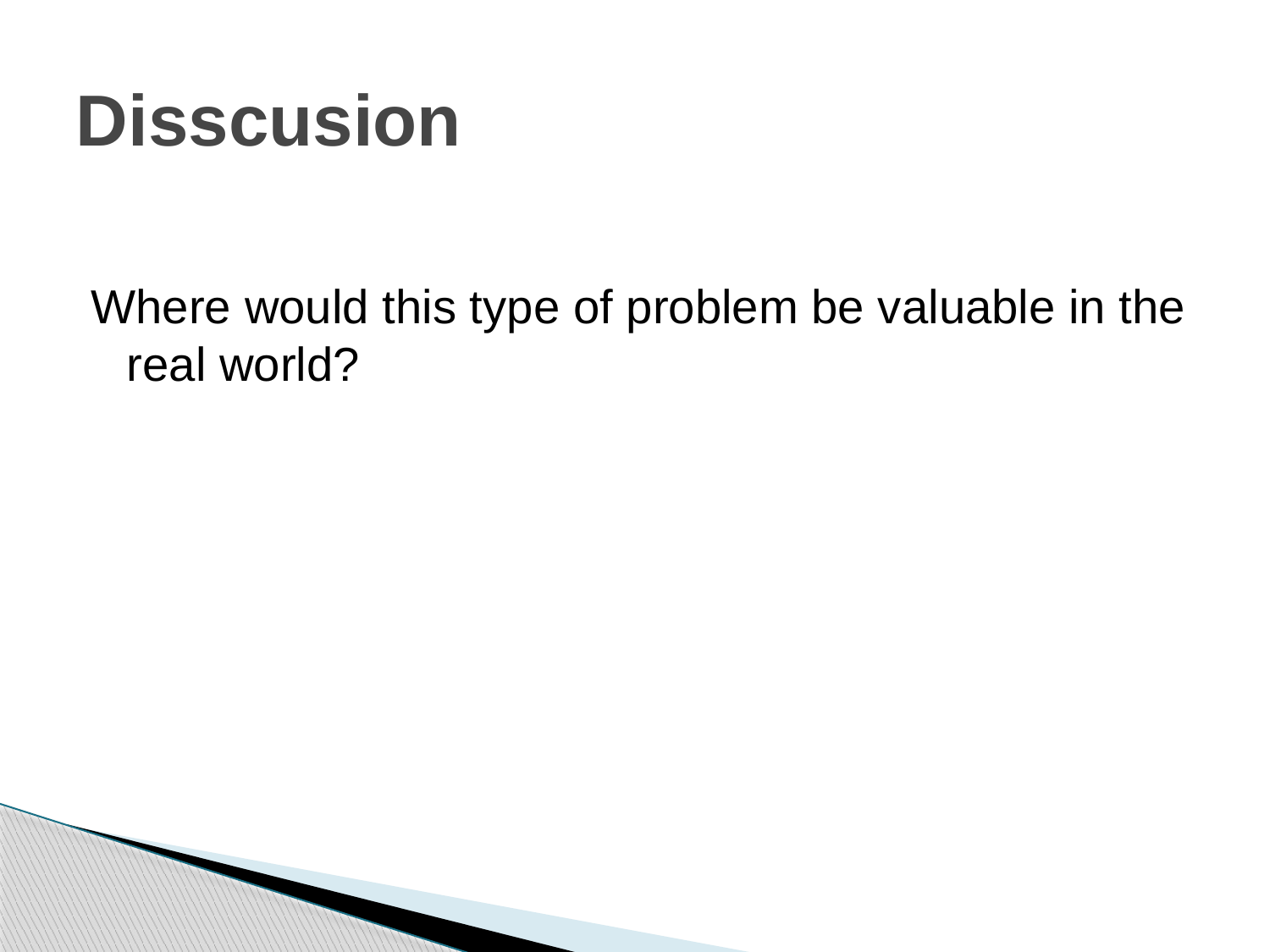

# Disscusion

Where would this type of problem be valuable in the real world?